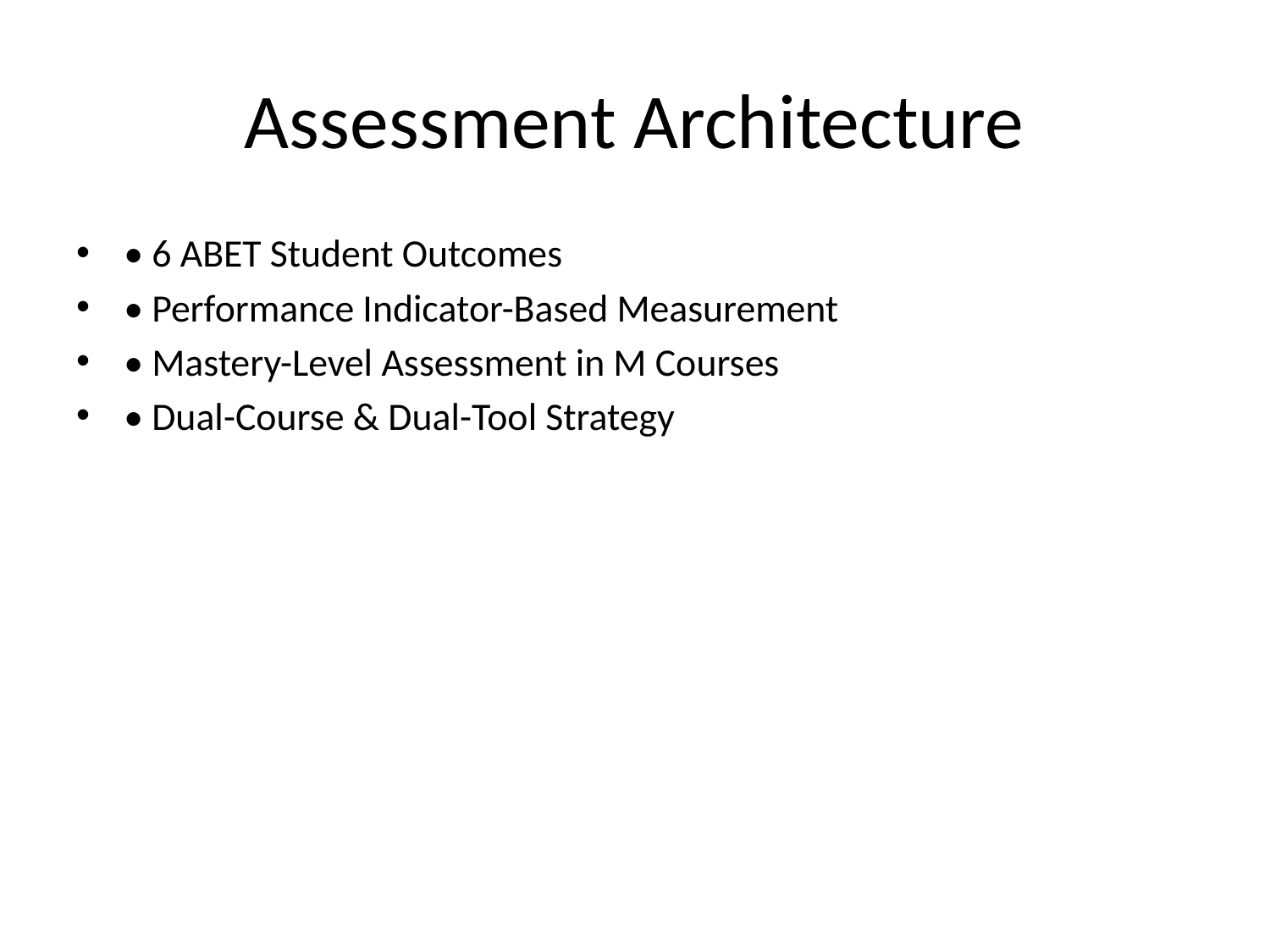

# Assessment Architecture
• 6 ABET Student Outcomes
• Performance Indicator-Based Measurement
• Mastery-Level Assessment in M Courses
• Dual-Course & Dual-Tool Strategy